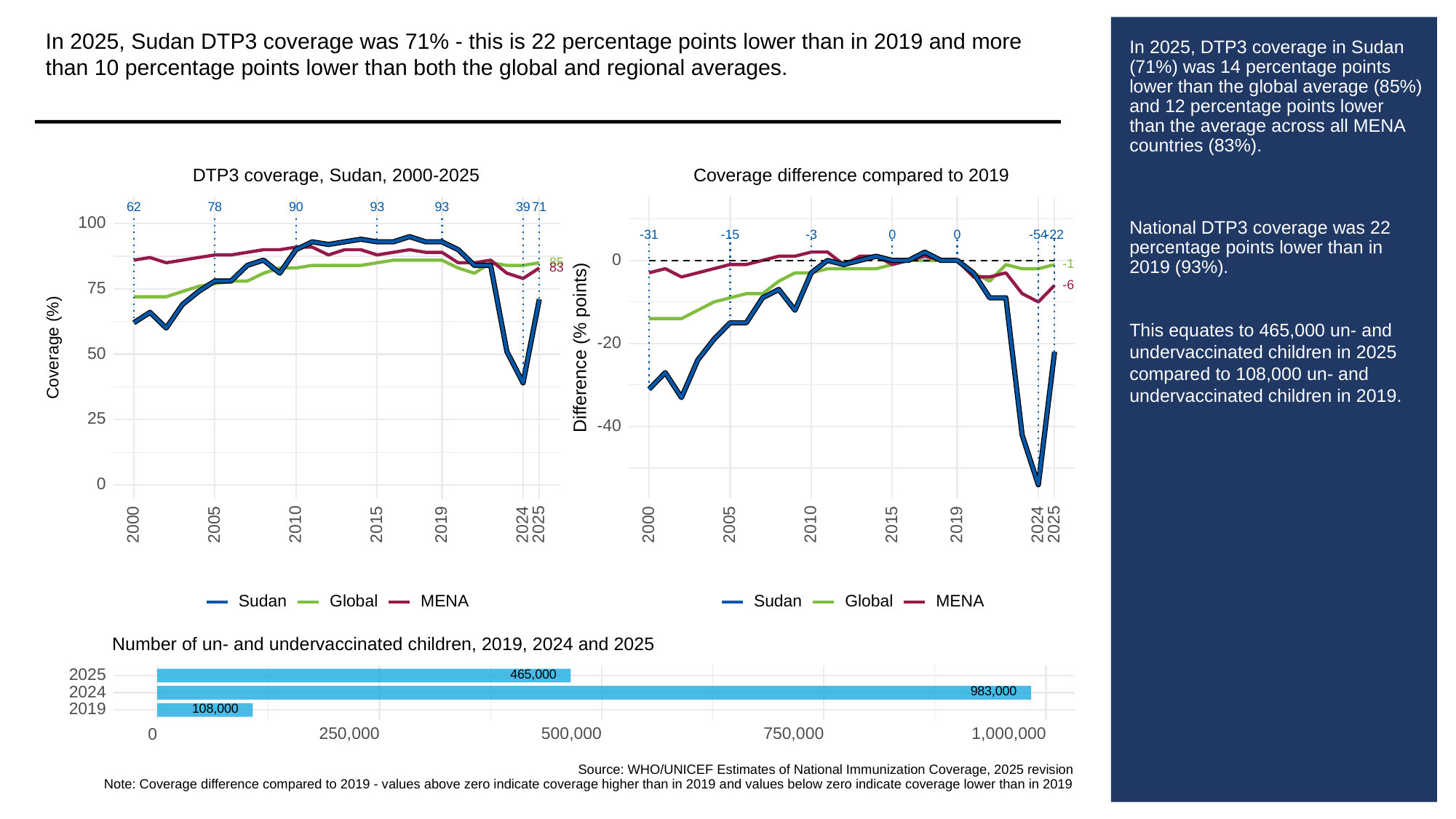

In 2025, Sudan DTP3 coverage was 71% - this is 22 percentage points lower than in 2019 and more than 10 percentage points lower than both the global and regional averages.
# In 2025, DTP3 coverage in Sudan (71%) was 14 percentage points lower than the global average (85%) and 12 percentage points lower than the average across all MENA countries (83%).

National DTP3 coverage was 22 percentage points lower than in 2019 (93%).

This equates to 465,000 un- and undervaccinated children in 2025 compared to 108,000 un- and undervaccinated children in 2019.

DTP3 coverage, Sudan, 2000-2025
Coverage difference compared to 2019

93
93
39
62
78
90
71
100

-31
-3
-15
0
0
-54
-22

0

85
-1

83
-6
75

-20
Difference (% points)
Coverage (%)

50

25

-40

0

2000
2005
2010
2015
2019
2024
2025
2000
2005
2010
2015
2019
2024
2025
Sudan
Global
Sudan
Global
MENA
MENA

Number of un- and undervaccinated children, 2019, 2024 and 2025

465,000
2025

983,000
2024

108,000
2019

250,000
500,000
750,000
1,000,000
0
Source: WHO/UNICEF Estimates of National Immunization Coverage, 2025 revision
Note: Coverage difference compared to 2019 - values above zero indicate coverage higher than in 2019 and values below zero indicate coverage lower than in 2019